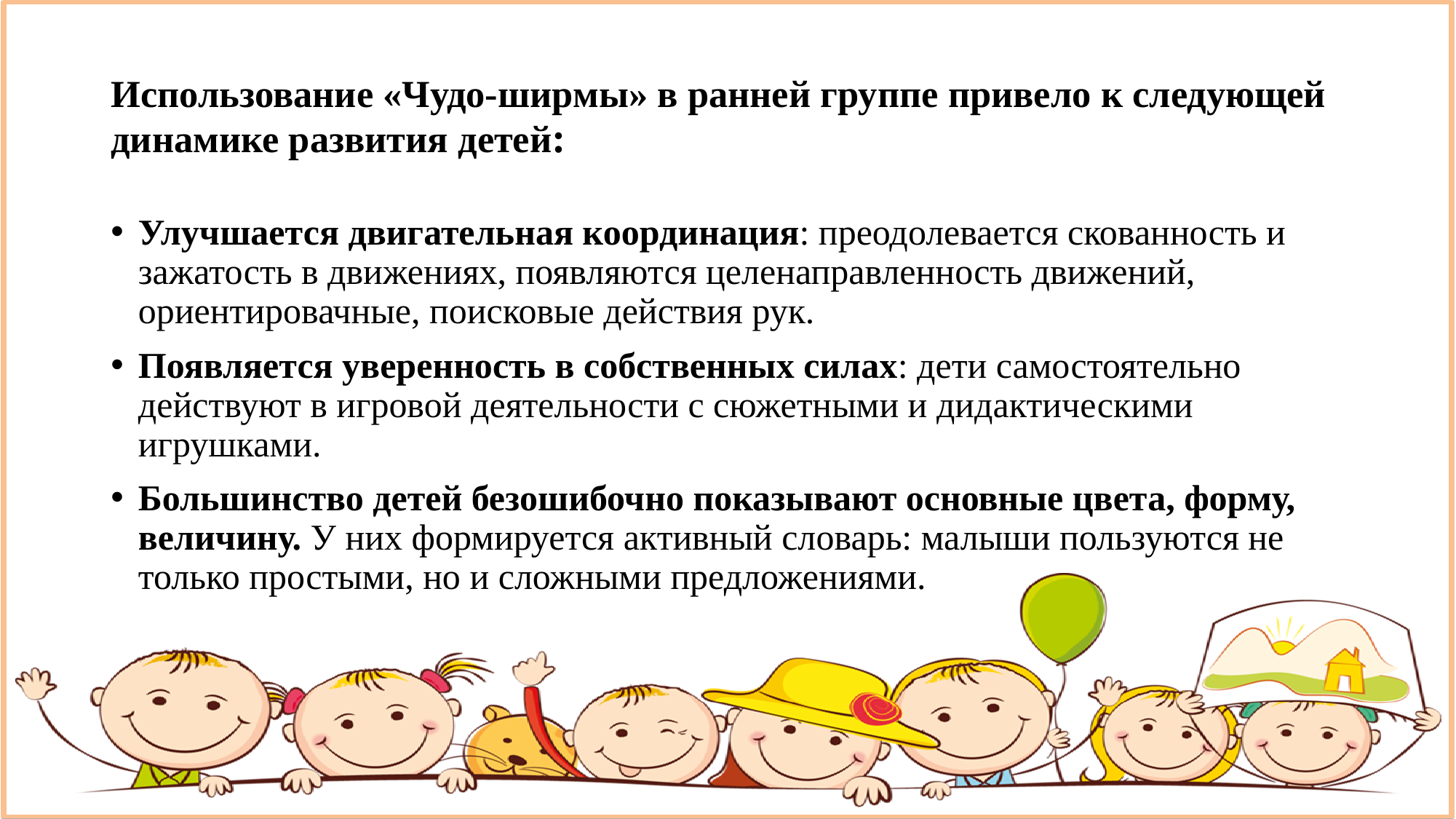

# Использование «Чудо-ширмы» в ранней группе привело к следующей динамике развития детей:
Улучшается двигательная координация: преодолевается скованность и зажатость в движениях, появляются целенаправленность движений, ориентировачные, поисковые действия рук.
Появляется уверенность в собственных силах: дети самостоятельно действуют в игровой деятельности с сюжетными и дидактическими игрушками.
Большинство детей безошибочно показывают основные цвета, форму, величину. У них формируется активный словарь: малыши пользуются не только простыми, но и сложными предложениями.